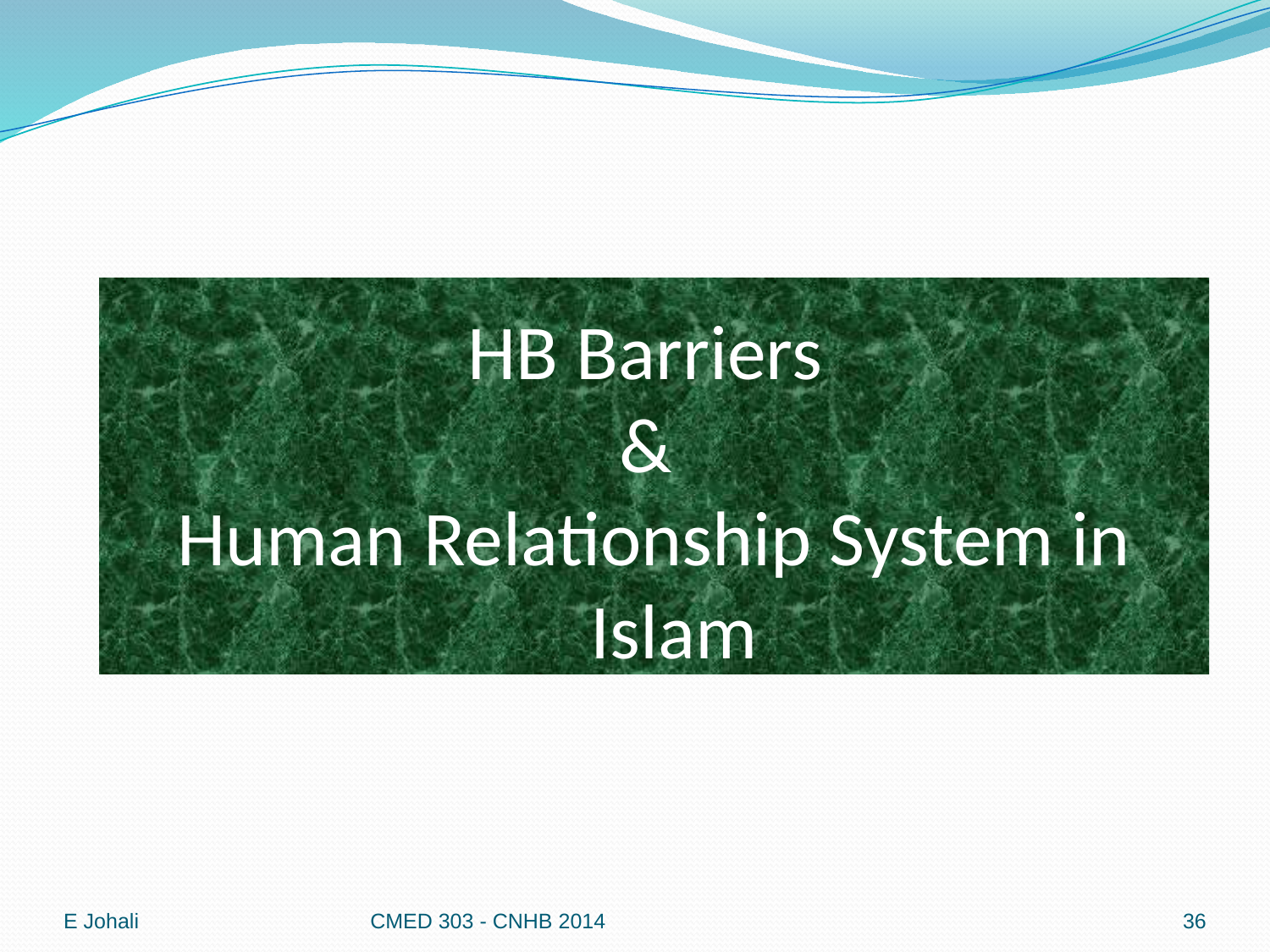

# HB Barriers & Human Relationship System in Islam
E Johali
CMED 303 - CNHB 2014
36